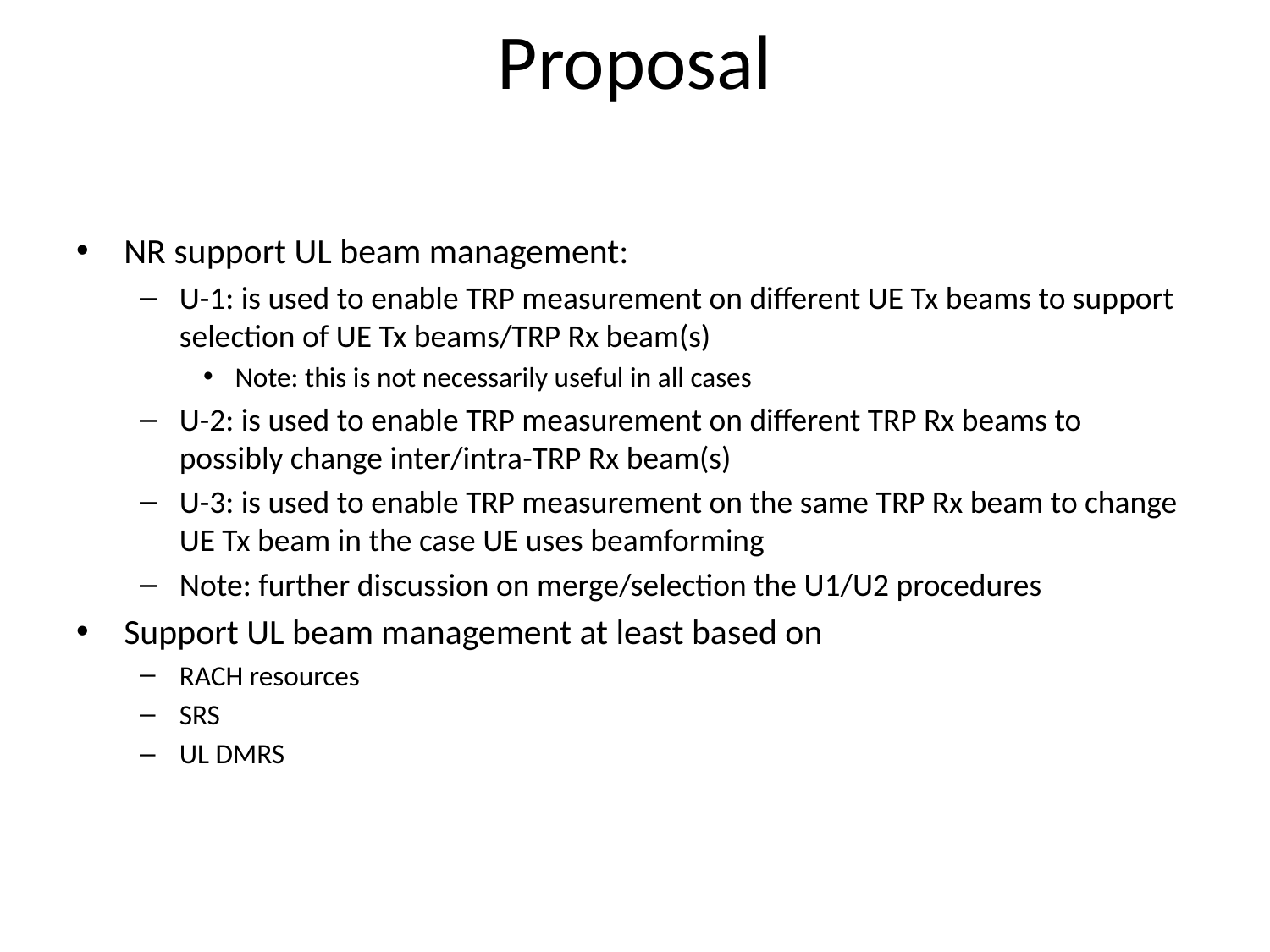

# Proposal
NR support UL beam management:
U-1: is used to enable TRP measurement on different UE Tx beams to support selection of UE Tx beams/TRP Rx beam(s)
Note: this is not necessarily useful in all cases
U-2: is used to enable TRP measurement on different TRP Rx beams to possibly change inter/intra-TRP Rx beam(s)
U-3: is used to enable TRP measurement on the same TRP Rx beam to change UE Tx beam in the case UE uses beamforming
Note: further discussion on merge/selection the U1/U2 procedures
Support UL beam management at least based on
RACH resources
SRS
UL DMRS